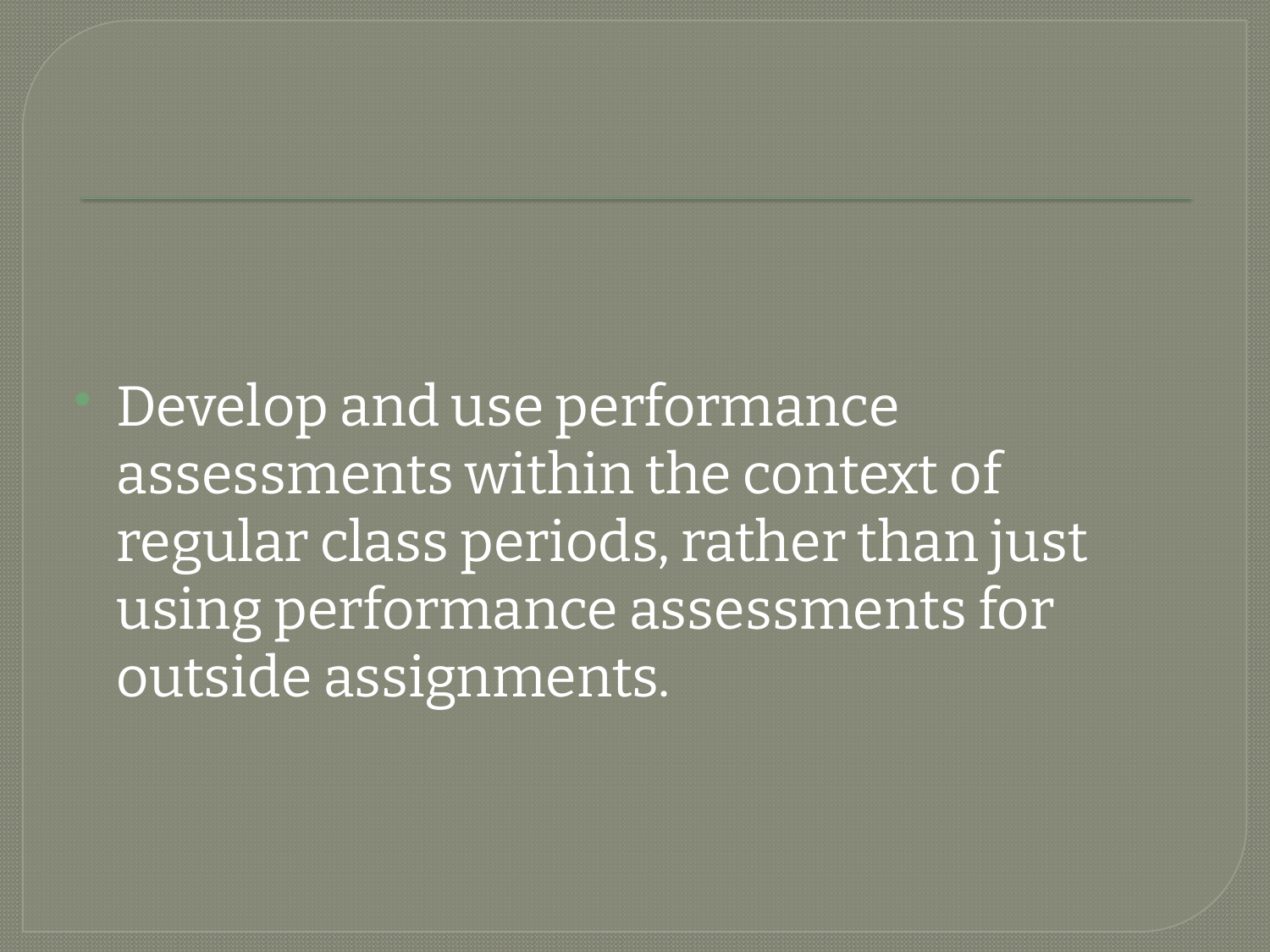

#

Develop and use performance assessments within the context of regular class periods, rather than just using performance assessments for outside assignments.